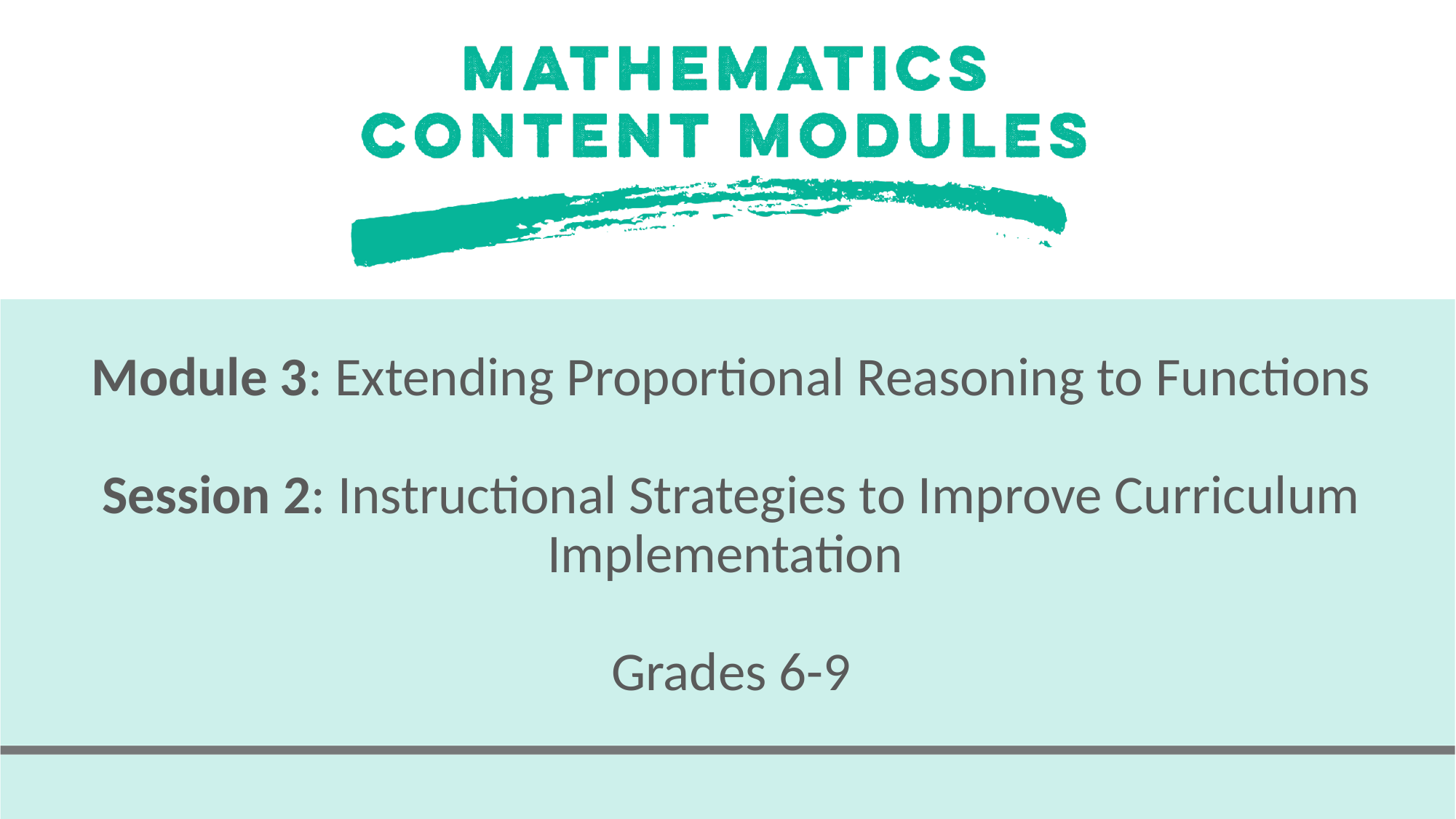

# Module 3: Extending Proportional Reasoning to Functions Session 2: Instructional Strategies to Improve Curriculum Implementation Grades 6-9